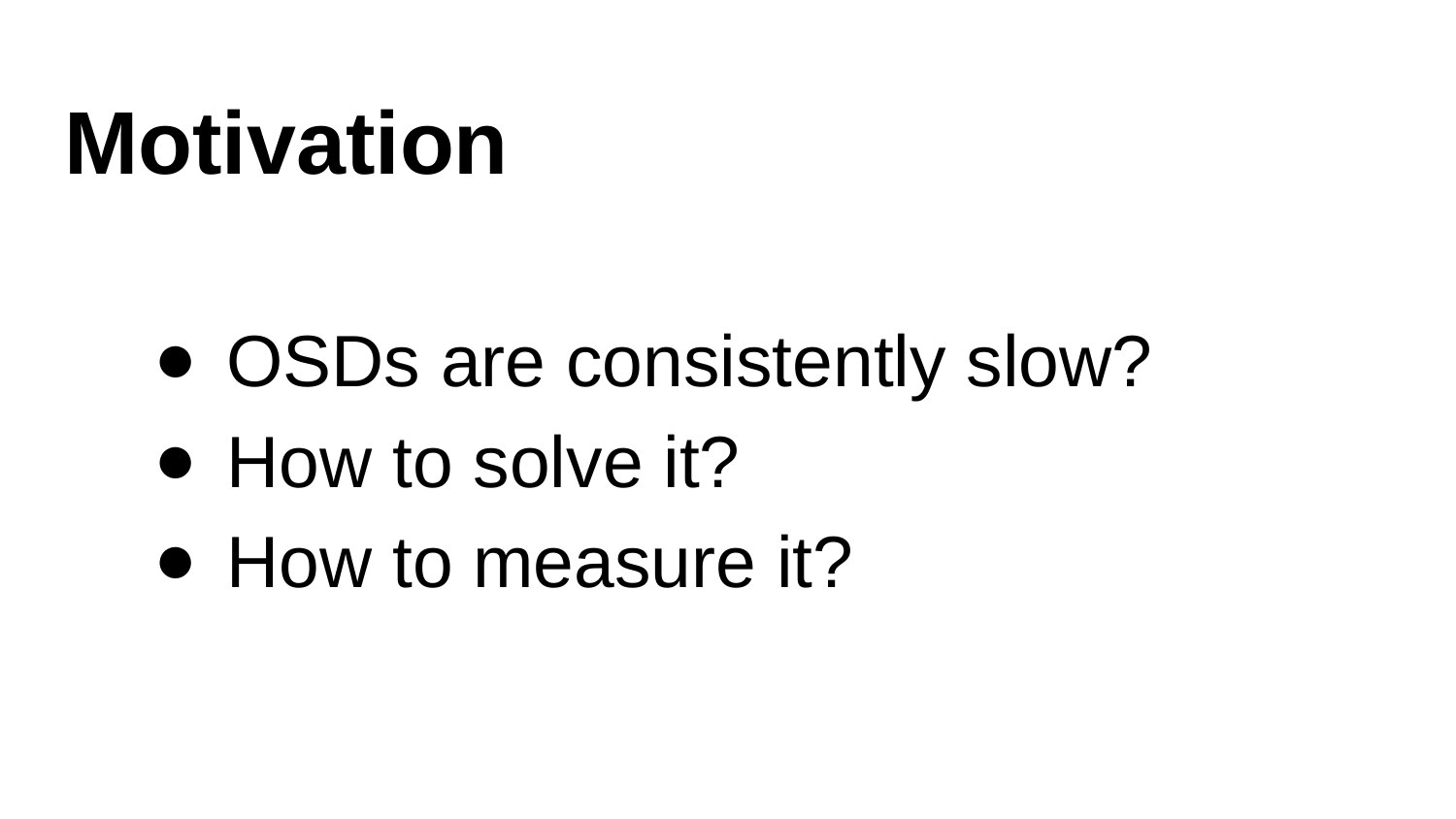

# Motivation
OSDs are consistently slow?
How to solve it?
How to measure it?